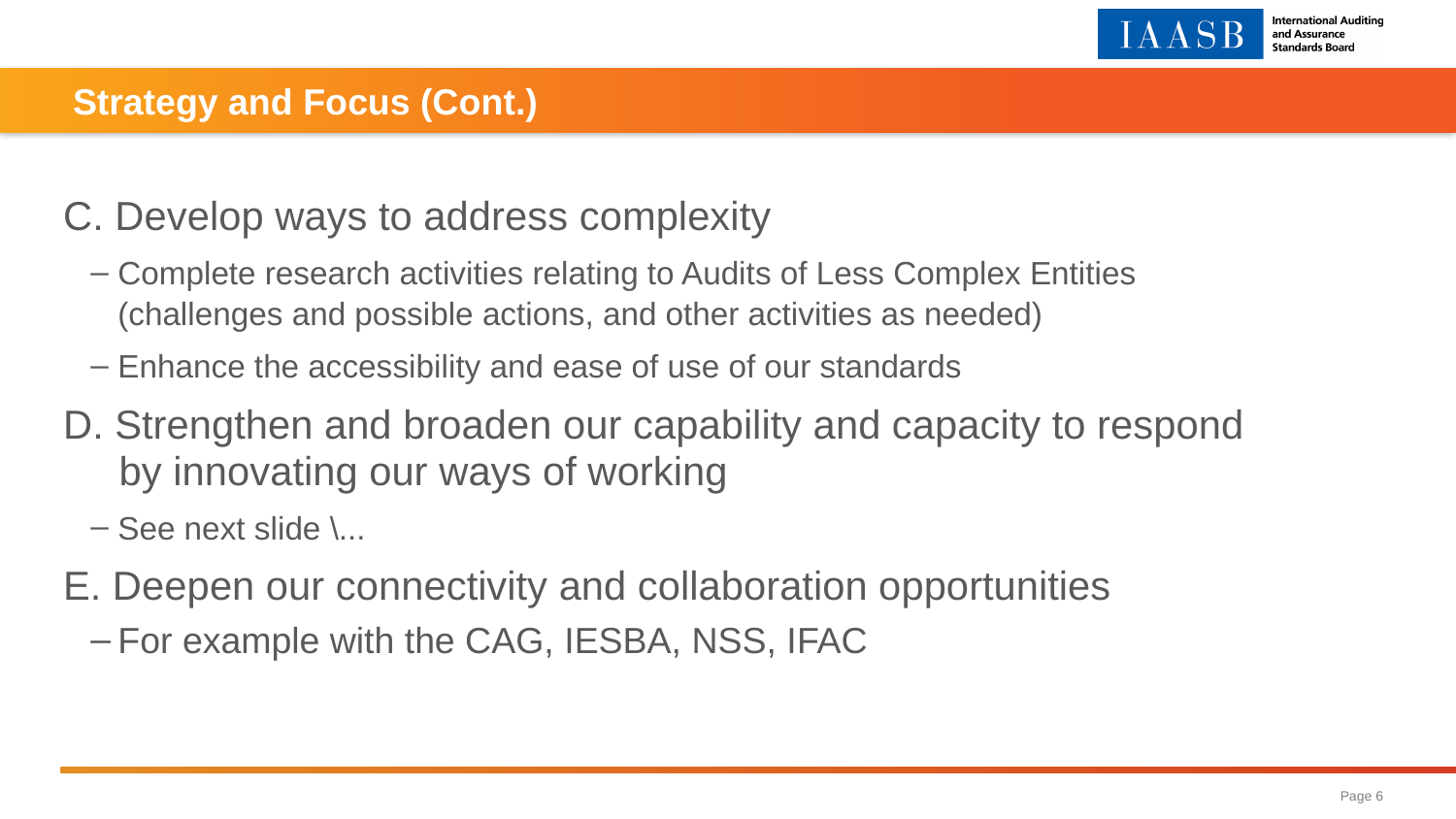

# Strategy and Focus (Cont.)
C. Develop ways to address complexity
Complete research activities relating to Audits of Less Complex Entities
(challenges and possible actions, and other activities as needed)
Enhance the accessibility and ease of use of our standards
D. Strengthen and broaden our capability and capacity to respond
     by innovating our ways of working
See next slide \...
E. Deepen our connectivity and collaboration opportunities
For example with the CAG, IESBA, NSS, IFAC

Page 6